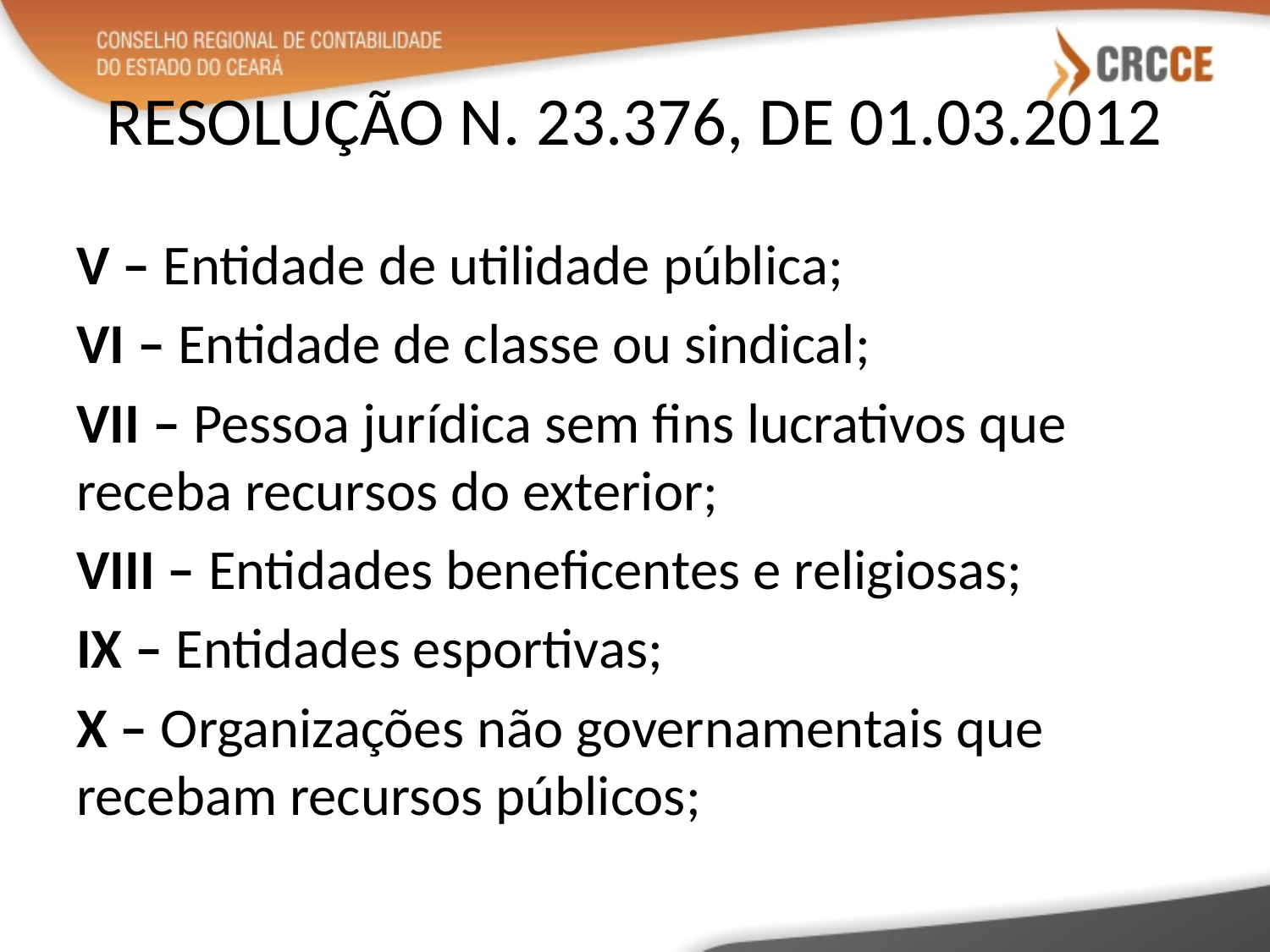

# RESOLUÇÃO N. 23.376, DE 01.03.2012
V – Entidade de utilidade pública;
VI – Entidade de classe ou sindical;
VII – Pessoa jurídica sem fins lucrativos que receba recursos do exterior;
VIII – Entidades beneficentes e religiosas;
IX – Entidades esportivas;
X – Organizações não governamentais que recebam recursos públicos;